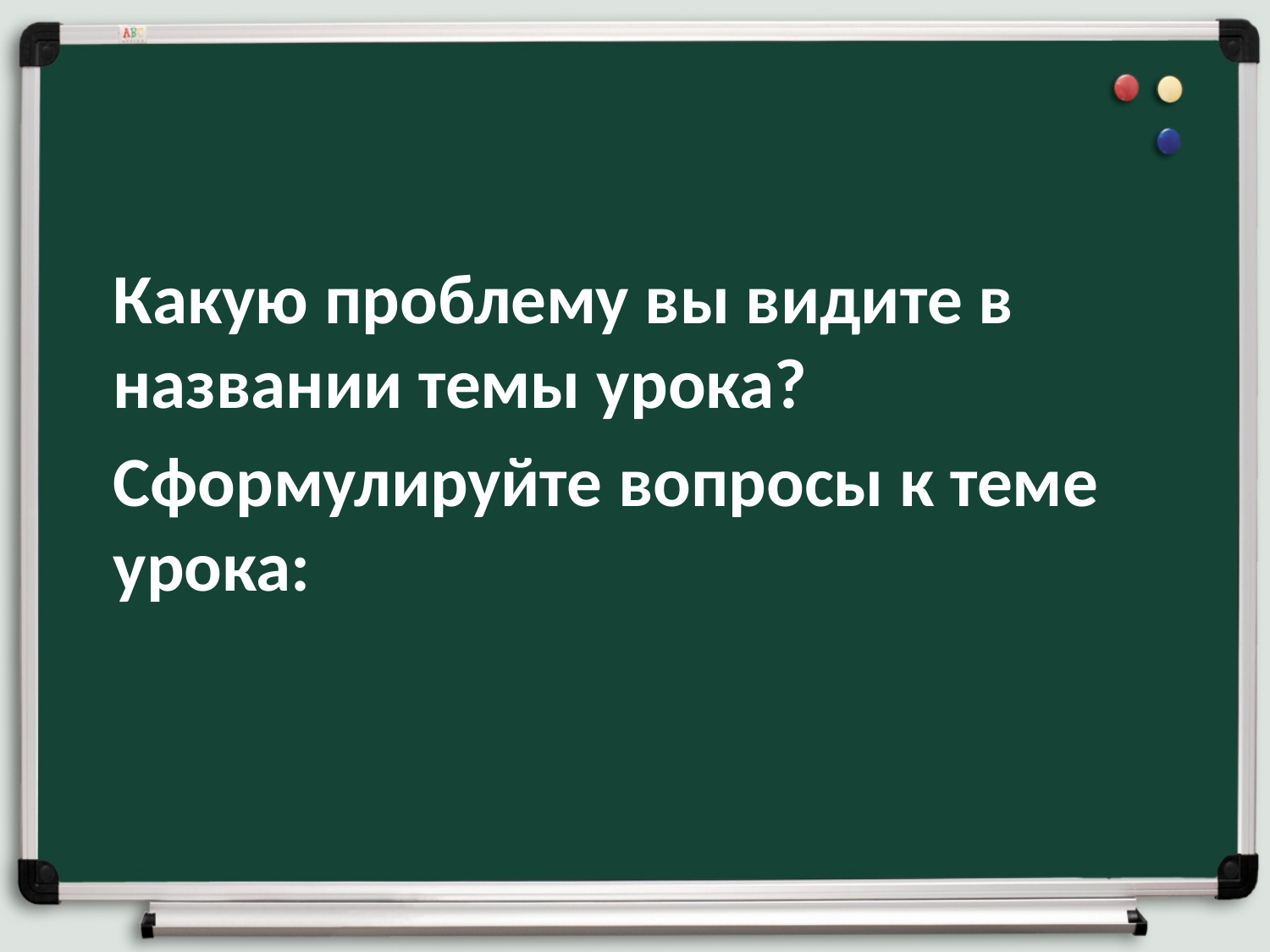

Какую проблему вы видите в названии темы урока?
Сформулируйте вопросы к теме урока: